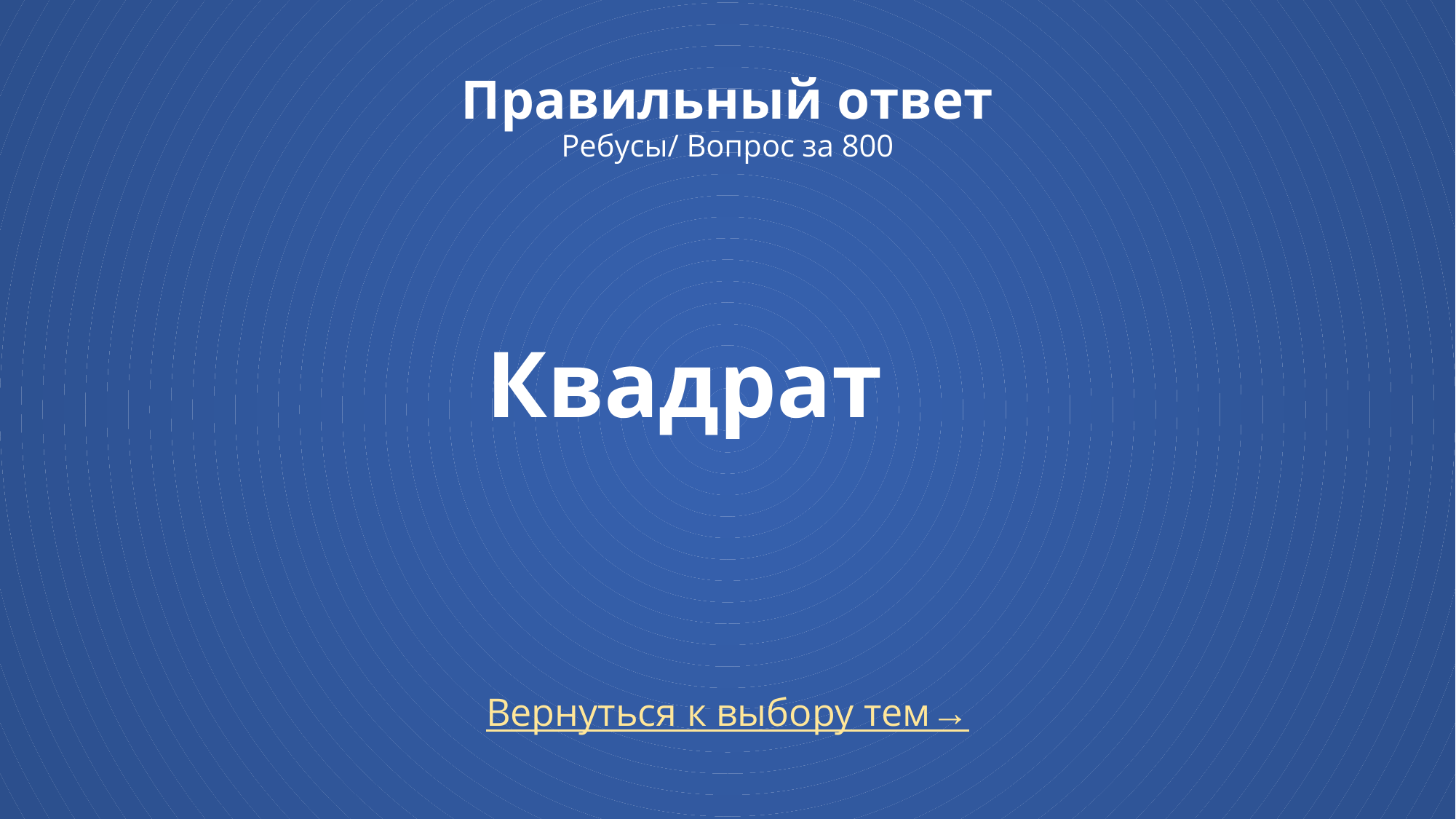

# Правильный ответ Ребусы/ Вопрос за 800
Квадрат
Вернуться к выбору тем→